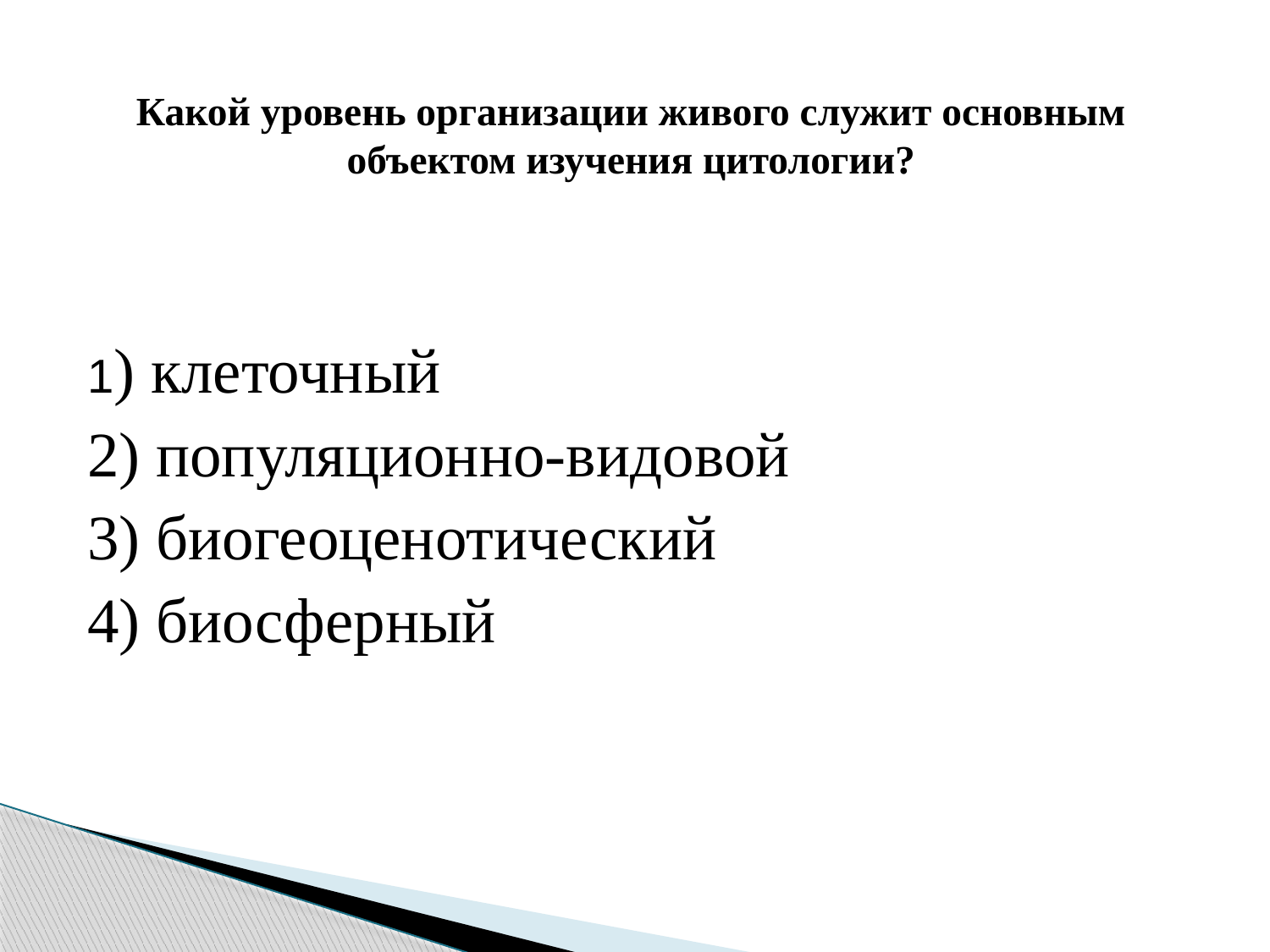

# Какой уровень организации живого служит основным объектом изучения цитологии?
1) клеточный
2) популяционно-видовой
3) биогеоценотический
4) биосферный